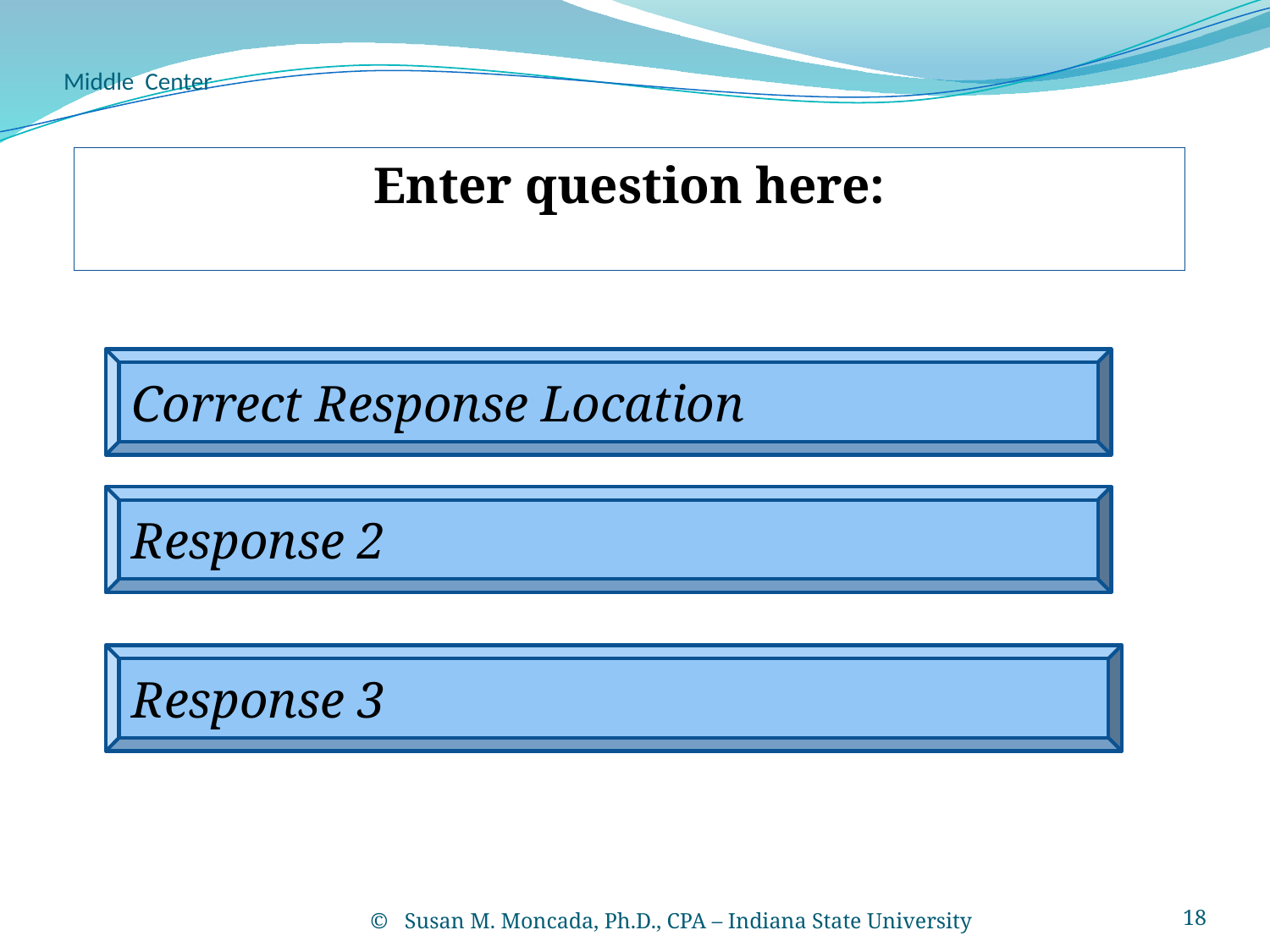

# Middle  Center
Enter question here:

Correct Response Location
Response 2
Response 3
 Susan M. Moncada, Ph.D., CPA – Indiana State University
18